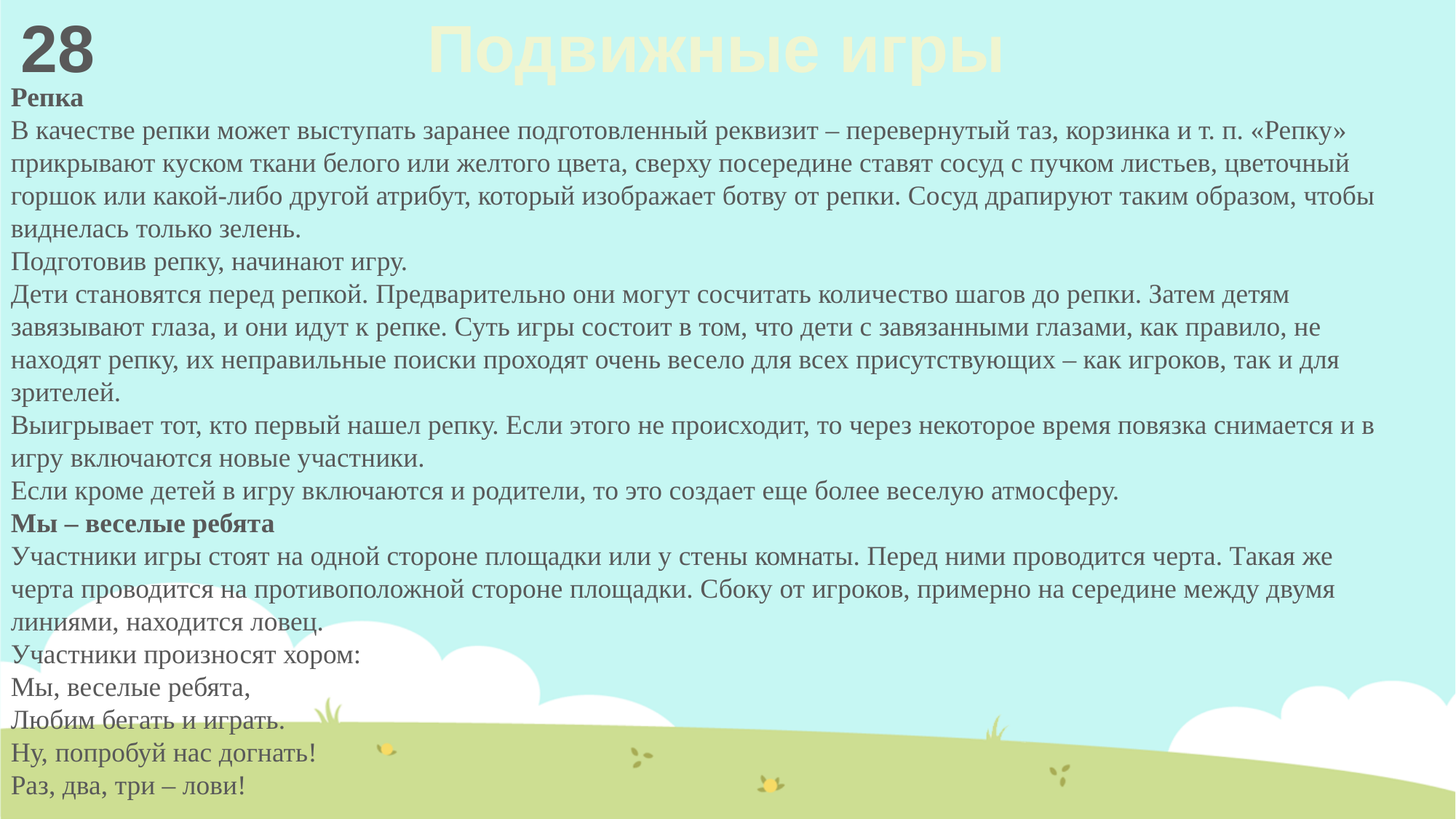

Подвижные игры
28
Репка
В качестве репки может выступать заранее подготовленный реквизит – перевернутый таз, корзинка и т. п. «Репку» прикрывают куском ткани белого или желтого цвета, сверху посередине ставят сосуд с пучком листьев, цветочный горшок или какой-либо другой атрибут, который изображает ботву от репки. Сосуд драпируют таким образом, чтобы виднелась только зелень.
Подготовив репку, начинают игру.
Дети становятся перед репкой. Предварительно они могут сосчитать количество шагов до репки. Затем детям завязывают глаза, и они идут к репке. Суть игры состоит в том, что дети с завязанными глазами, как правило, не находят репку, их неправильные поиски проходят очень весело для всех присутствующих – как игроков, так и для зрителей.
Выигрывает тот, кто первый нашел репку. Если этого не происходит, то через некоторое время повязка снимается и в игру включаются новые участники.
Если кроме детей в игру включаются и родители, то это создает еще более веселую атмосферу.
Мы – веселые ребята
Участники игры стоят на одной стороне площадки или у стены комнаты. Перед ними проводится черта. Такая же черта проводится на противоположной стороне площадки. Сбоку от игроков, примерно на середине между двумя линиями, находится ловец.
Участники произносят хором:
Мы, веселые ребята,
Любим бегать и играть.
Ну, попробуй нас догнать!
Раз, два, три – лови!